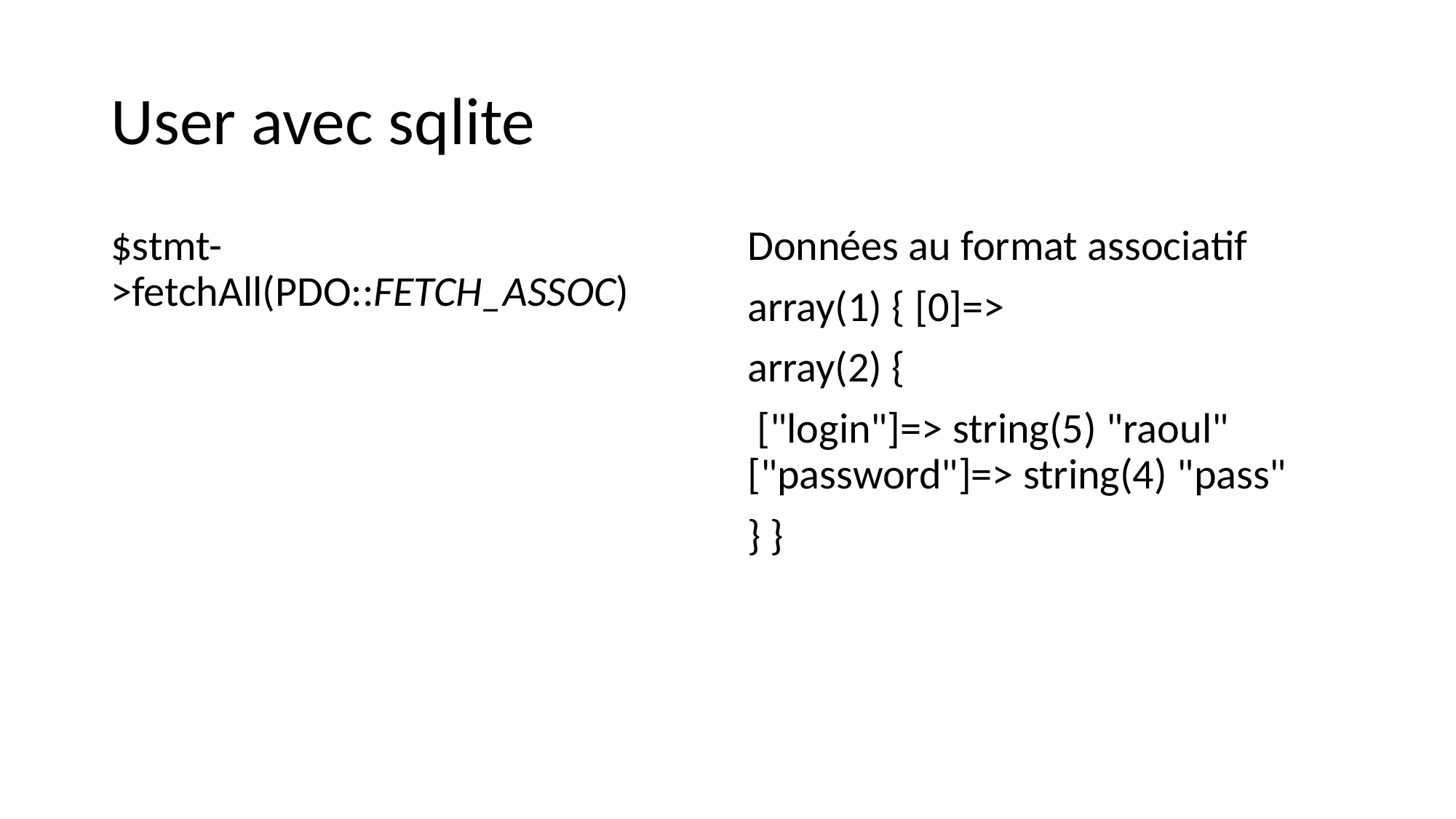

# User avec sqlite
$stmt->fetchAll(PDO::FETCH_ASSOC)
Données au format associatif
array(1) { [0]=>
array(2) {
 ["login"]=> string(5) "raoul" ["password"]=> string(4) "pass"
} }